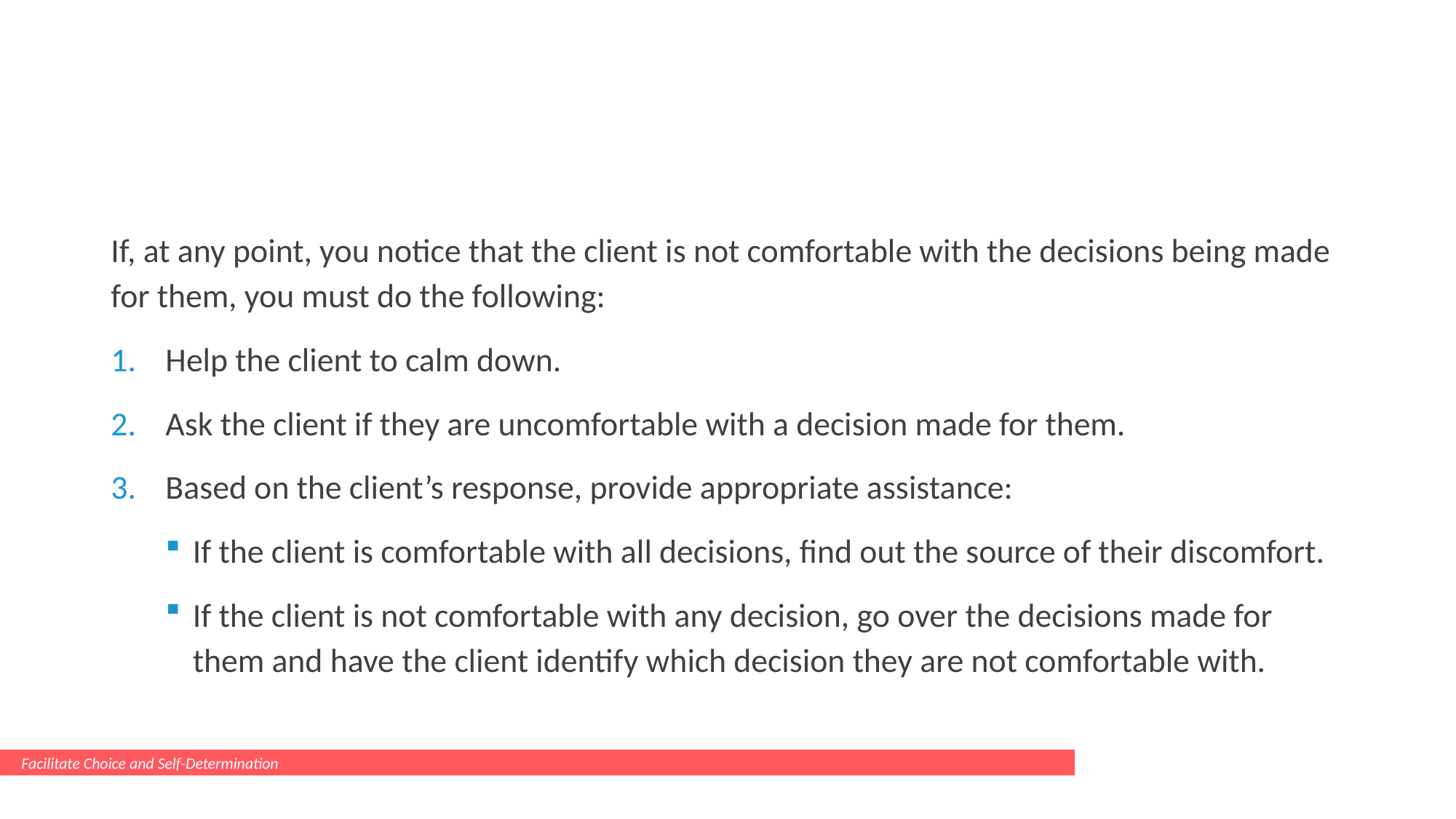

#
If, at any point, you notice that the client is not comfortable with the decisions being made for them, you must do the following:
Help the client to calm down.
Ask the client if they are uncomfortable with a decision made for them.
Based on the client’s response, provide appropriate assistance:
If the client is comfortable with all decisions, find out the source of their discomfort.
If the client is not comfortable with any decision, go over the decisions made for them and have the client identify which decision they are not comfortable with.
Facilitate Choice and Self-Determination